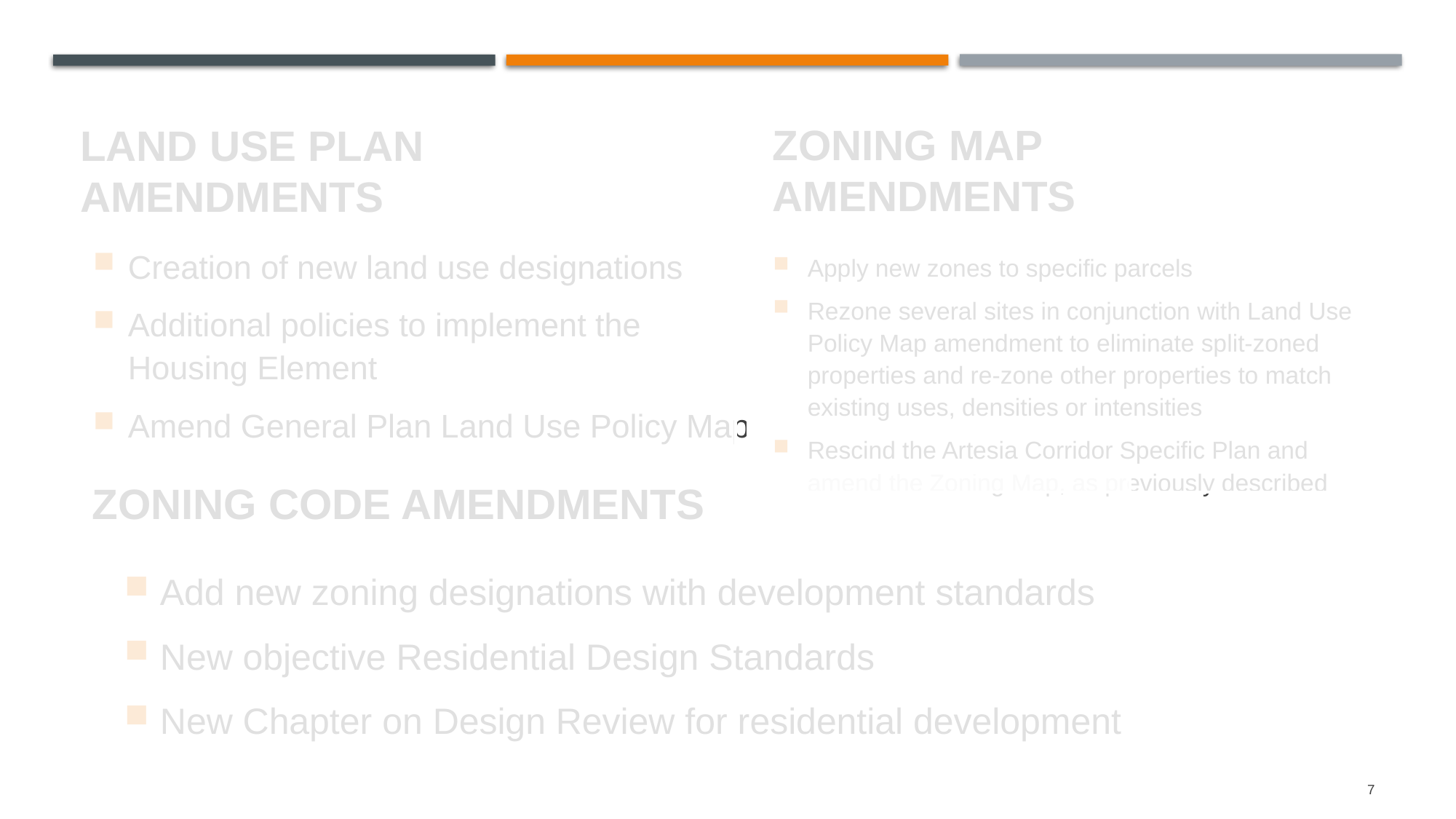

Zoning Map Amendments
# Land Use Plan Amendments

Creation of new land use designations
Additional policies to implement the Housing Element
Amend General Plan Land Use Policy Map
Apply new zones to specific parcels
Rezone several sites in conjunction with Land Use Policy Map amendment to eliminate split-zoned properties and re-zone other properties to match existing uses, densities or intensities
Rescind the Artesia Corridor Specific Plan and amend the Zoning Map, as previously described

Zoning code Amendments

Add new zoning designations with development standards
New objective Residential Design Standards
New Chapter on Design Review for residential development
7